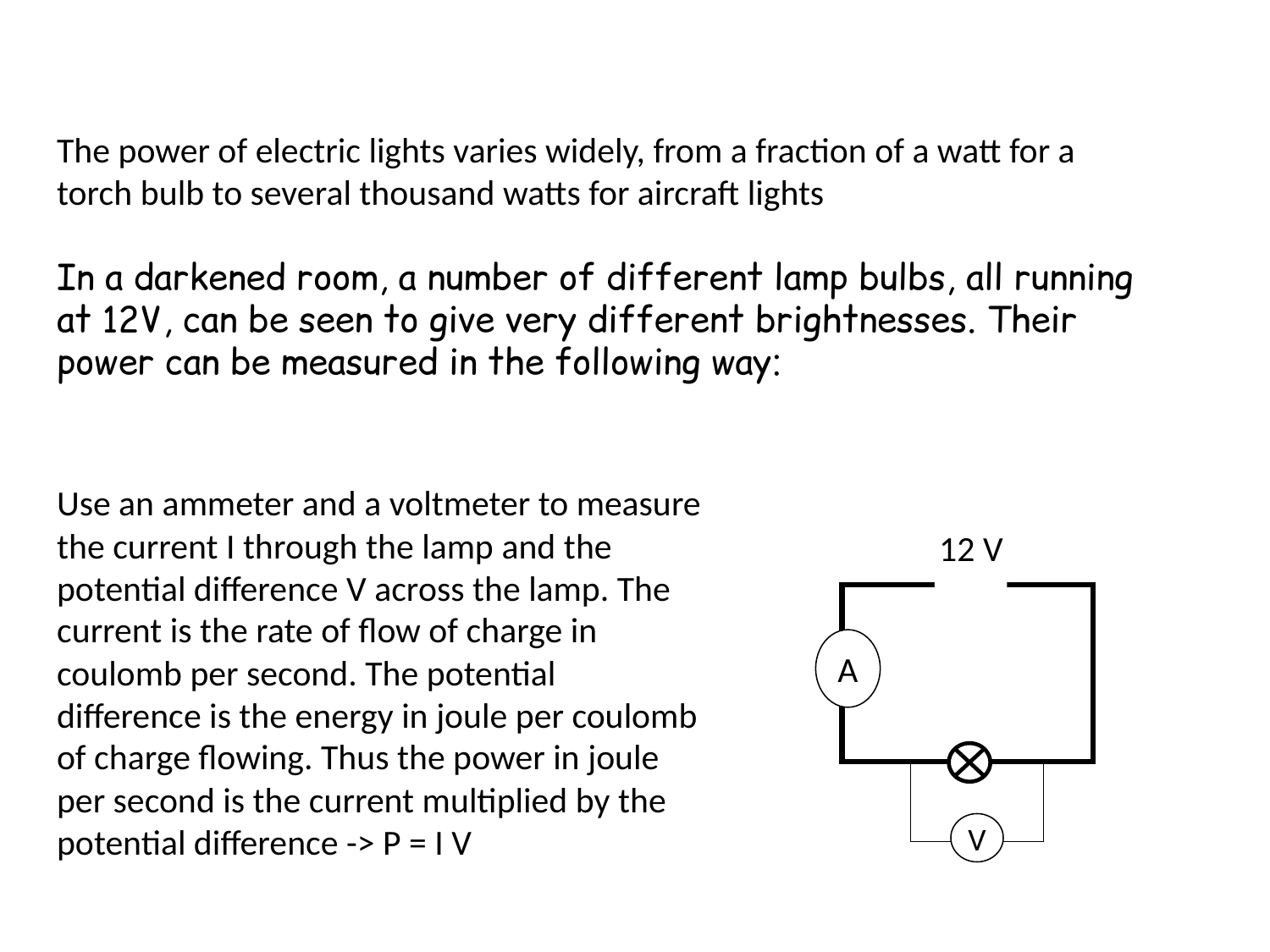

The power of electric lights varies widely, from a fraction of a watt for a torch bulb to several thousand watts for aircraft lights

In a darkened room, a number of different lamp bulbs, all running at 12V, can be seen to give very different brightnesses. Their power can be measured in the following way:

Use an ammeter and a voltmeter to measure the current I through the lamp and the potential difference V across the lamp. The current is the rate of flow of charge in coulomb per second. The potential difference is the energy in joule per coulomb of charge flowing. Thus the power in joule per second is the current multiplied by the potential difference -> P = I V

12 V

A

V